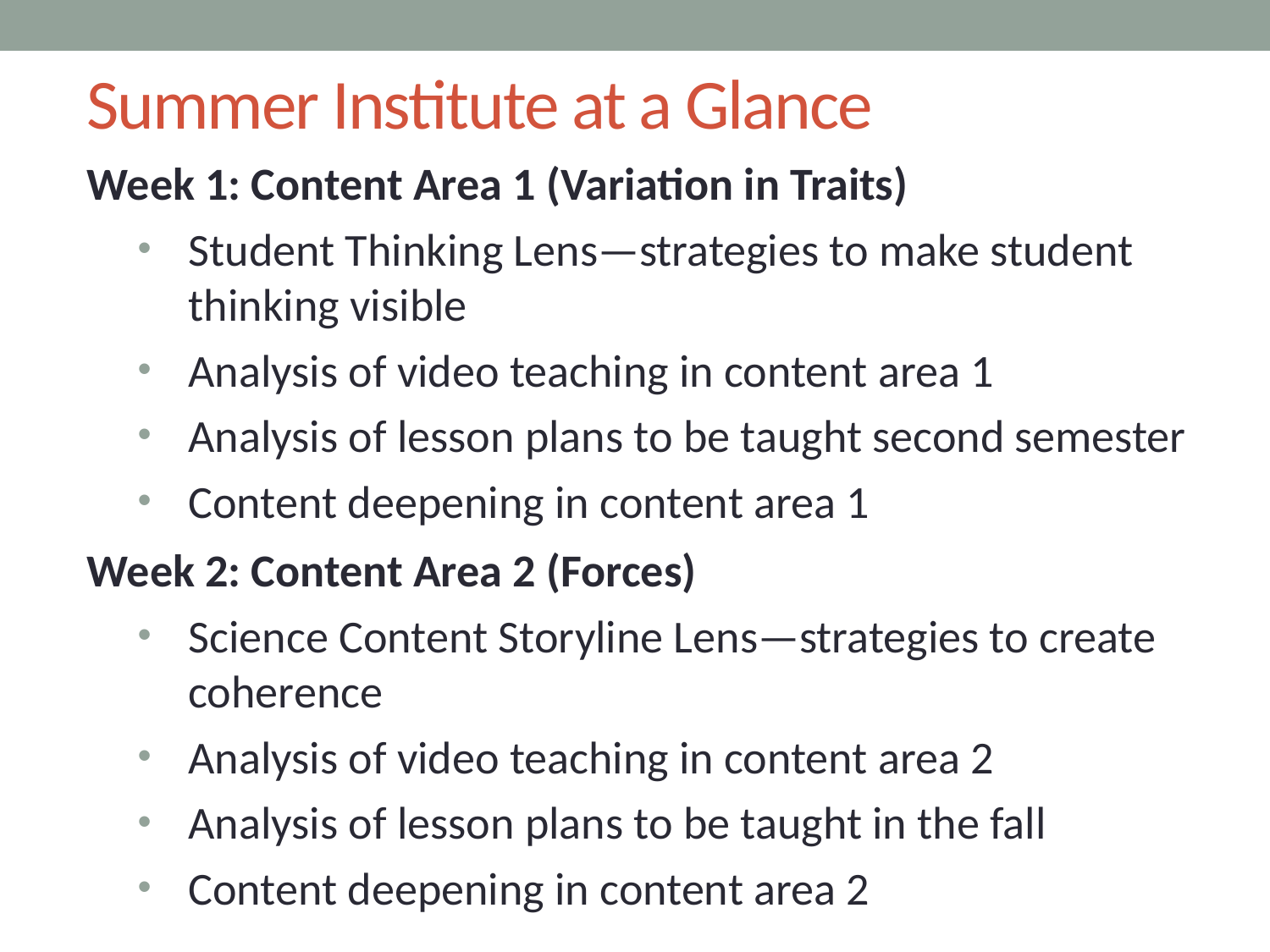

# Summer Institute at a Glance
Week 1: Content Area 1 (Variation in Traits)
Student Thinking Lens—strategies to make student thinking visible
Analysis of video teaching in content area 1
Analysis of lesson plans to be taught second semester
Content deepening in content area 1
Week 2: Content Area 2 (Forces)
Science Content Storyline Lens—strategies to create coherence
Analysis of video teaching in content area 2
Analysis of lesson plans to be taught in the fall
Content deepening in content area 2